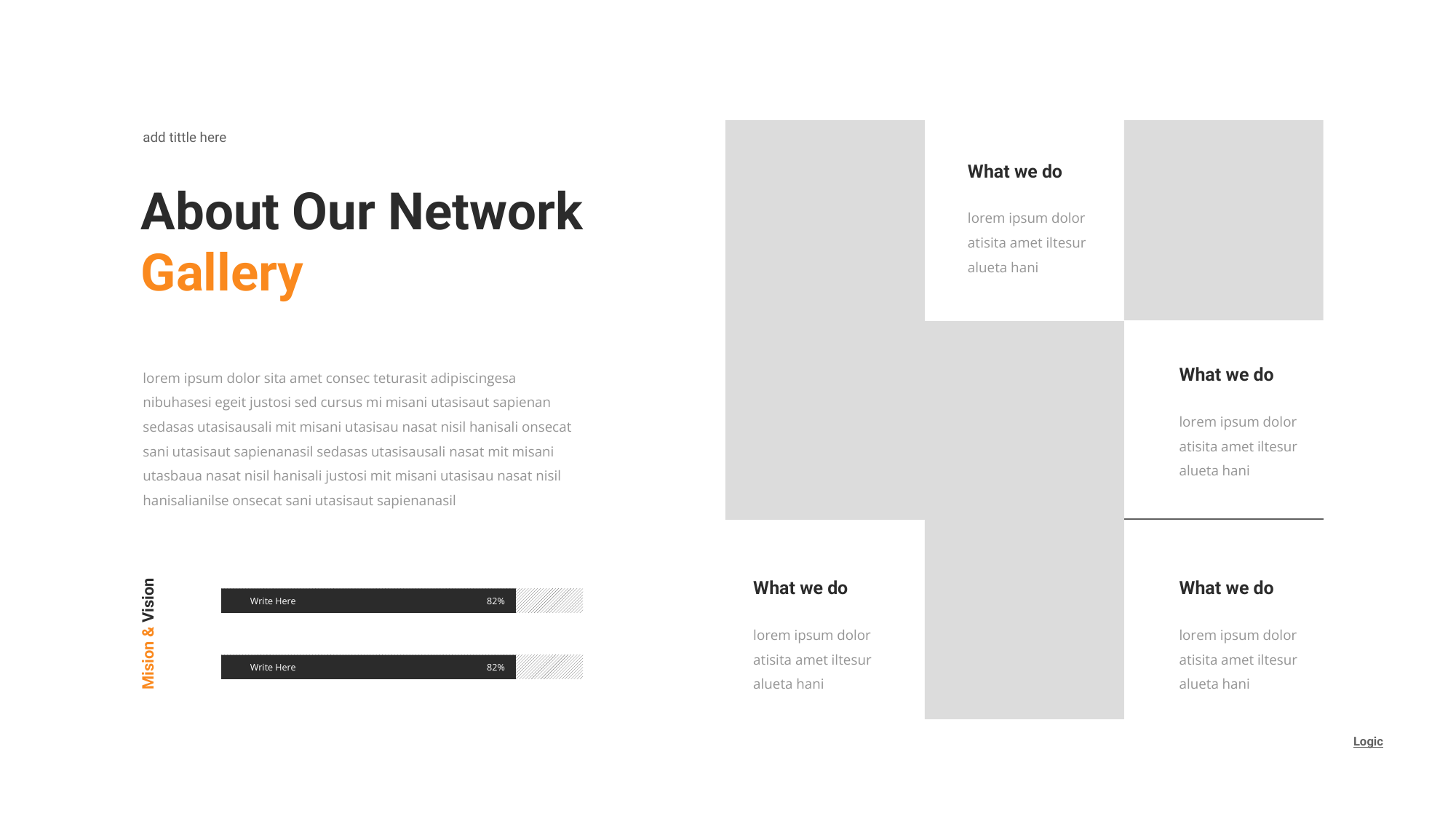

add tittle here
About Our Network Gallery
What we do
lorem ipsum dolor atisita amet iltesur alueta hani
lorem ipsum dolor sita amet consec teturasit adipiscingesa nibuhasesi egeit justosi sed cursus mi misani utasisaut sapienan sedasas utasisausali mit misani utasisau nasat nisil hanisali onsecat sani utasisaut sapienanasil sedasas utasisausali nasat mit misani utasbaua nasat nisil hanisali justosi mit misani utasisau nasat nisil hanisalianilse onsecat sani utasisaut sapienanasil
What we do
lorem ipsum dolor atisita amet iltesur alueta hani

82%
Write Here

82%
Write Here
What we do
lorem ipsum dolor atisita amet iltesur alueta hani
What we do
lorem ipsum dolor atisita amet iltesur alueta hani
Mision & Vision
Logic